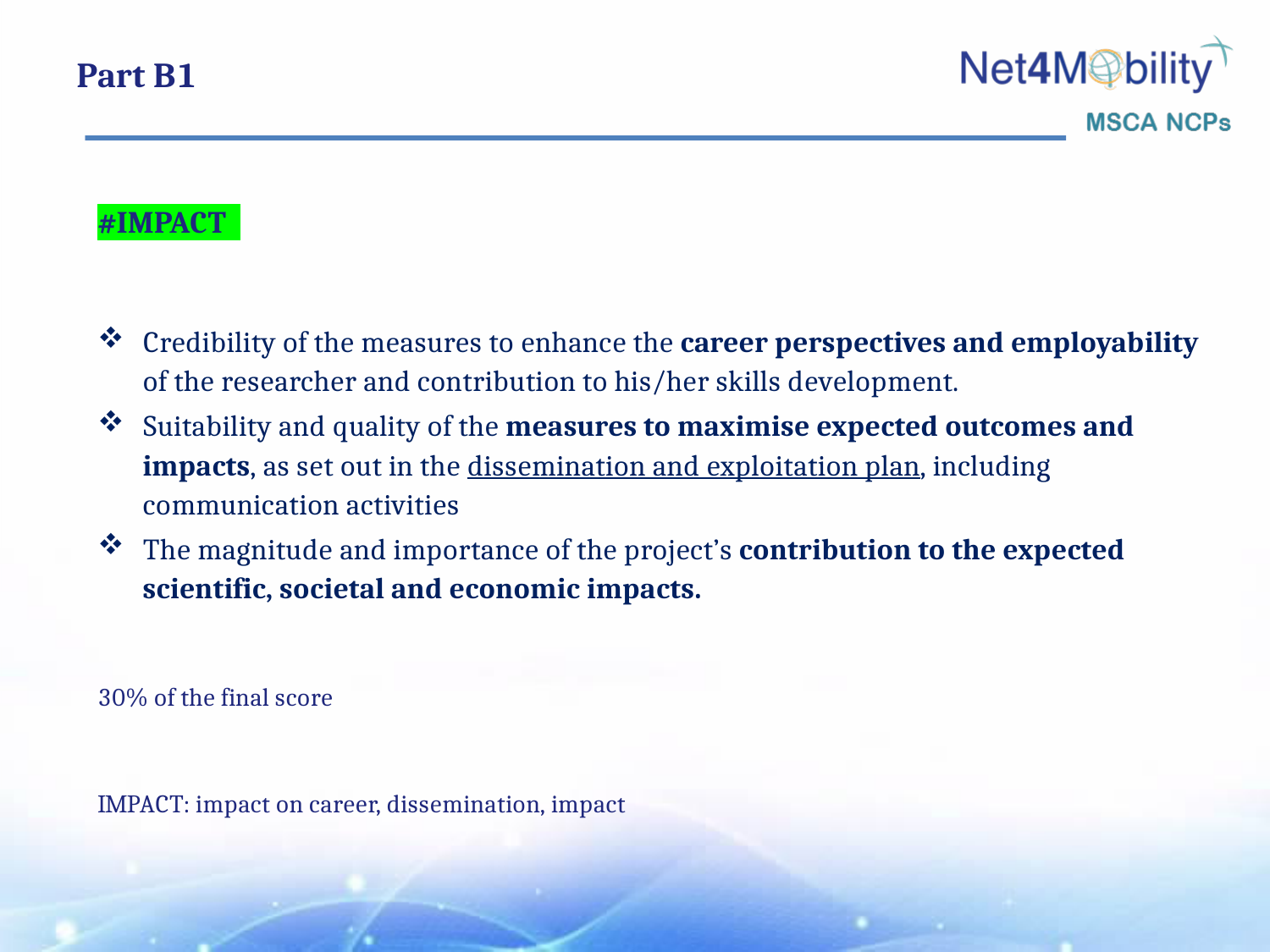

# Part B1
#IMPACT

Credibility of the measures to enhance the career perspectives and employability of the researcher and contribution to his/her skills development.
Suitability and quality of the measures to maximise expected outcomes and impacts, as set out in the dissemination and exploitation plan, including communication activities
The magnitude and importance of the project’s contribution to the expected scientific, societal and economic impacts.

30% of the final score

IMPACT: impact on career, dissemination, impact